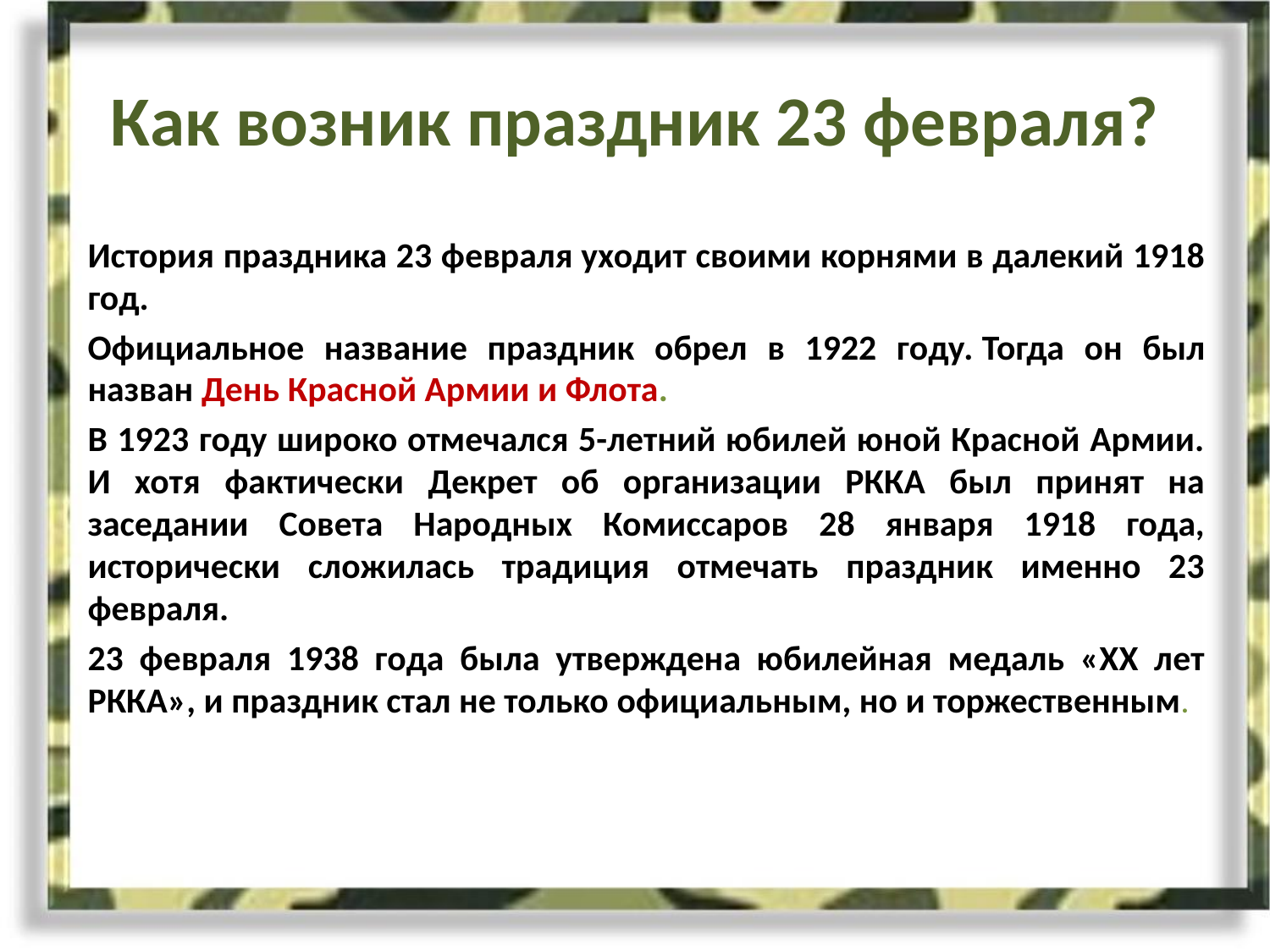

# Как возник праздник 23 февраля?
История праздника 23 февраля уходит своими корнями в далекий 1918 год.
Официальное название праздник обрел в 1922 году. Тогда он был назван День Красной Армии и Флота.
В 1923 году широко отмечался 5-летний юбилей юной Красной Армии. И хотя фактически Декрет об организации РККА был принят на заседании Совета Народных Комиссаров 28 января 1918 года, исторически сложилась традиция отмечать праздник именно 23 февраля.
23 февраля 1938 года была утверждена юбилейная медаль «ХХ лет РККА», и праздник стал не только официальным, но и торжественным.